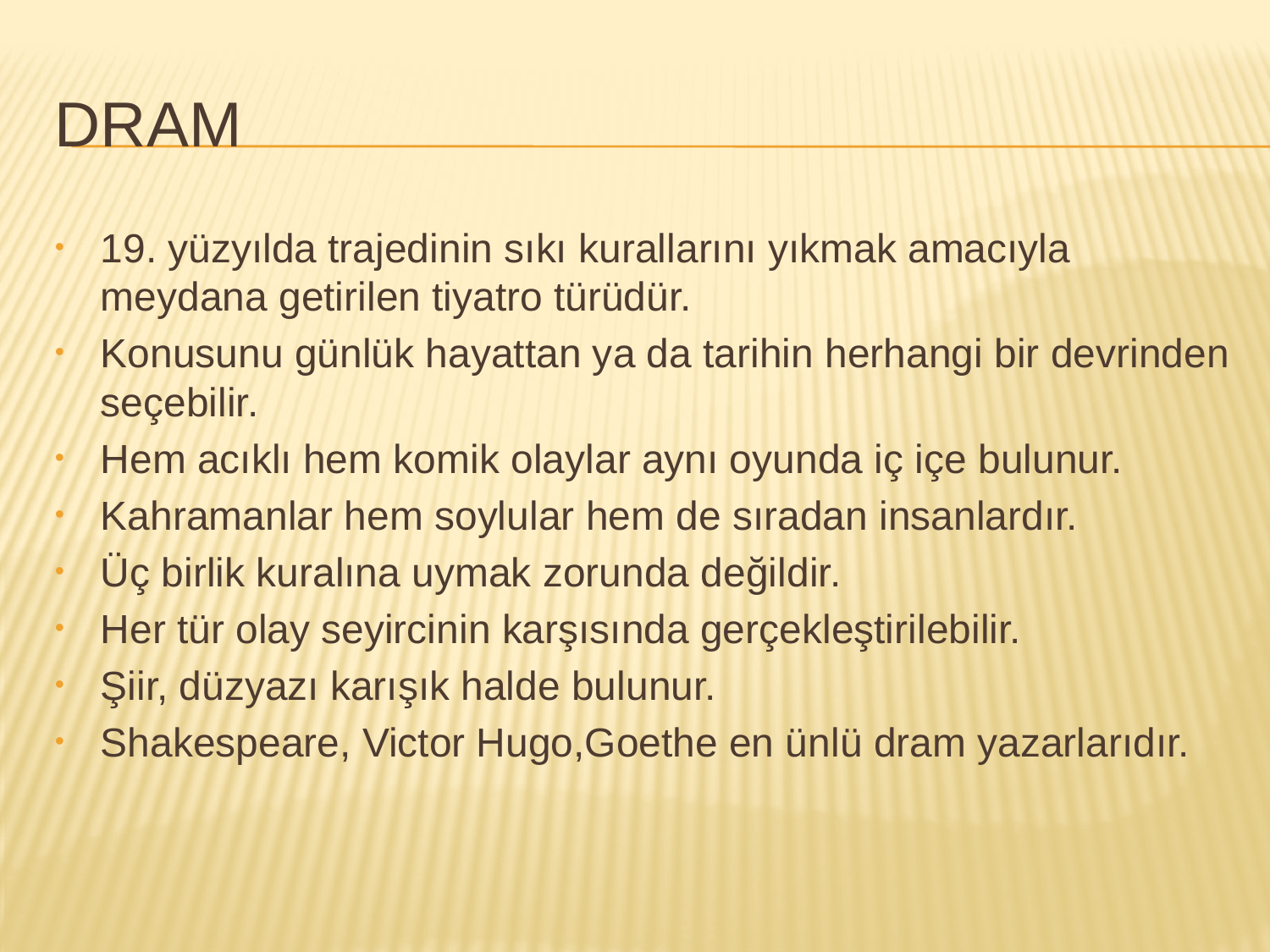

# DRAM
19. yüzyılda trajedinin sıkı kurallarını yıkmak amacıyla meydana getirilen tiyatro türüdür.
Konusunu günlük hayattan ya da tarihin herhangi bir devrinden seçebilir.
Hem acıklı hem komik olaylar aynı oyunda iç içe bulunur.
Kahramanlar hem soylular hem de sıradan insanlardır.
Üç birlik kuralına uymak zorunda değildir.
Her tür olay seyircinin karşısında gerçekleştirilebilir.
Şiir, düzyazı karışık halde bulunur.
Shakespeare, Victor Hugo,Goethe en ünlü dram yazarlarıdır.